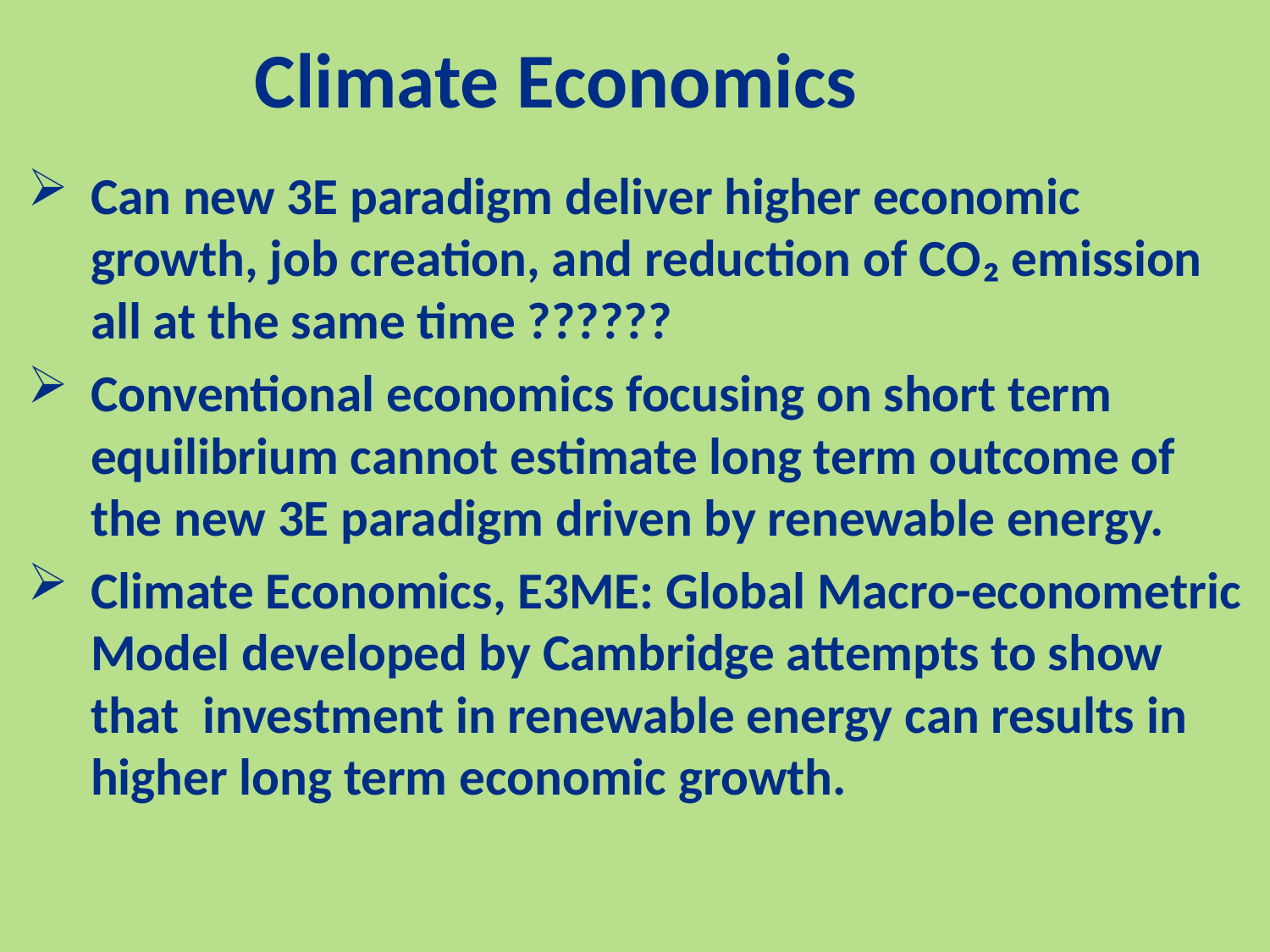

# Climate Economics
Can new 3E paradigm deliver higher economic growth, job creation, and reduction of CO₂ emission all at the same time ??????
Conventional economics focusing on short term equilibrium cannot estimate long term outcome of the new 3E paradigm driven by renewable energy.
Climate Economics, E3ME: Global Macro-econometric Model developed by Cambridge attempts to show that  investment in renewable energy can results in higher long term economic growth.